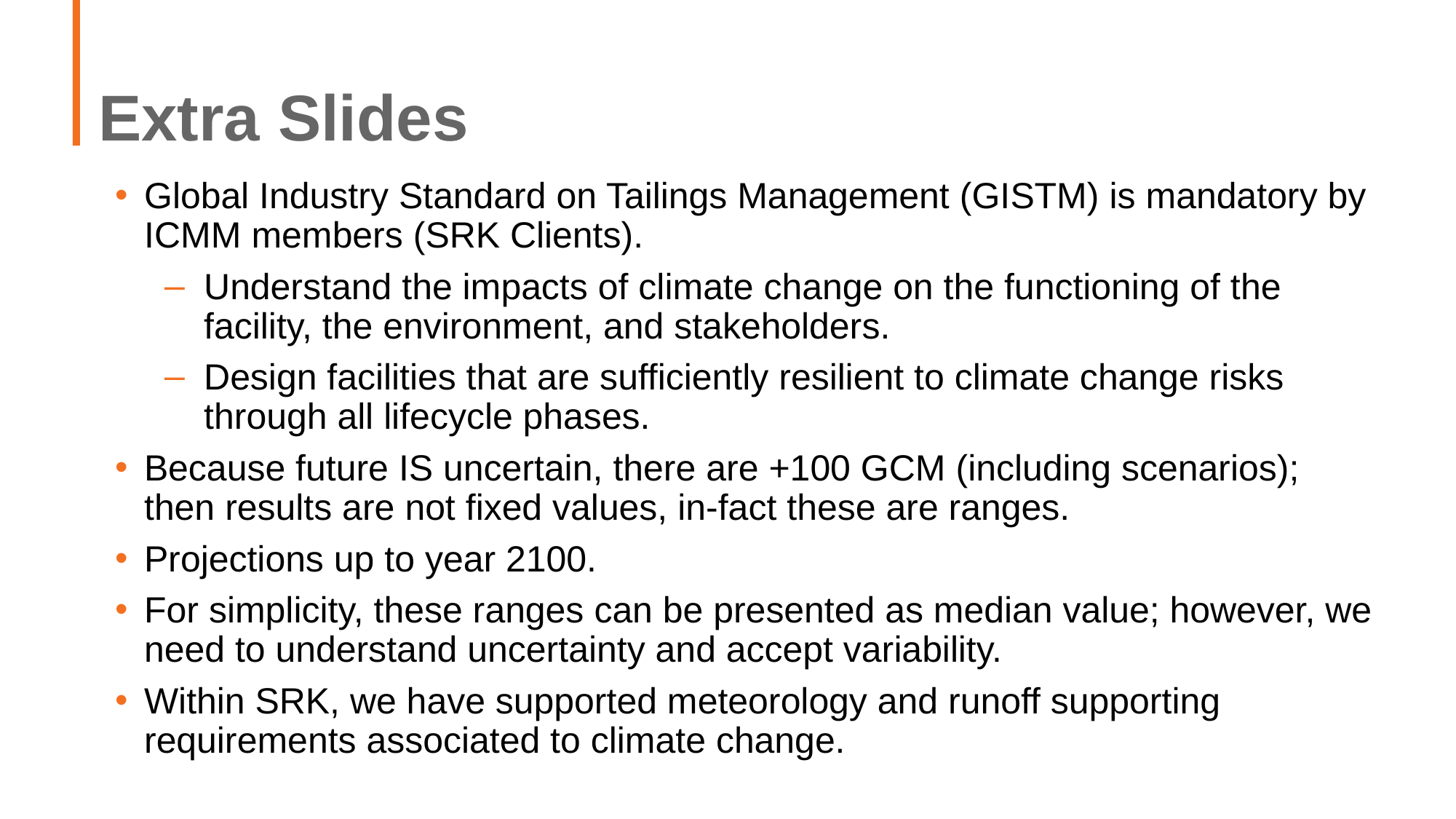

# Extra Slides
Global Industry Standard on Tailings Management (GISTM) is mandatory by ICMM members (SRK Clients).
Understand the impacts of climate change on the functioning of the facility, the environment, and stakeholders.
Design facilities that are sufficiently resilient to climate change risks  through all lifecycle phases.
Because future IS uncertain, there are +100 GCM (including scenarios); then results are not fixed values, in-fact these are ranges.
Projections up to year 2100.
For simplicity, these ranges can be presented as median value; however, we need to understand uncertainty and accept variability.
Within SRK, we have supported meteorology and runoff supporting requirements associated to climate change.